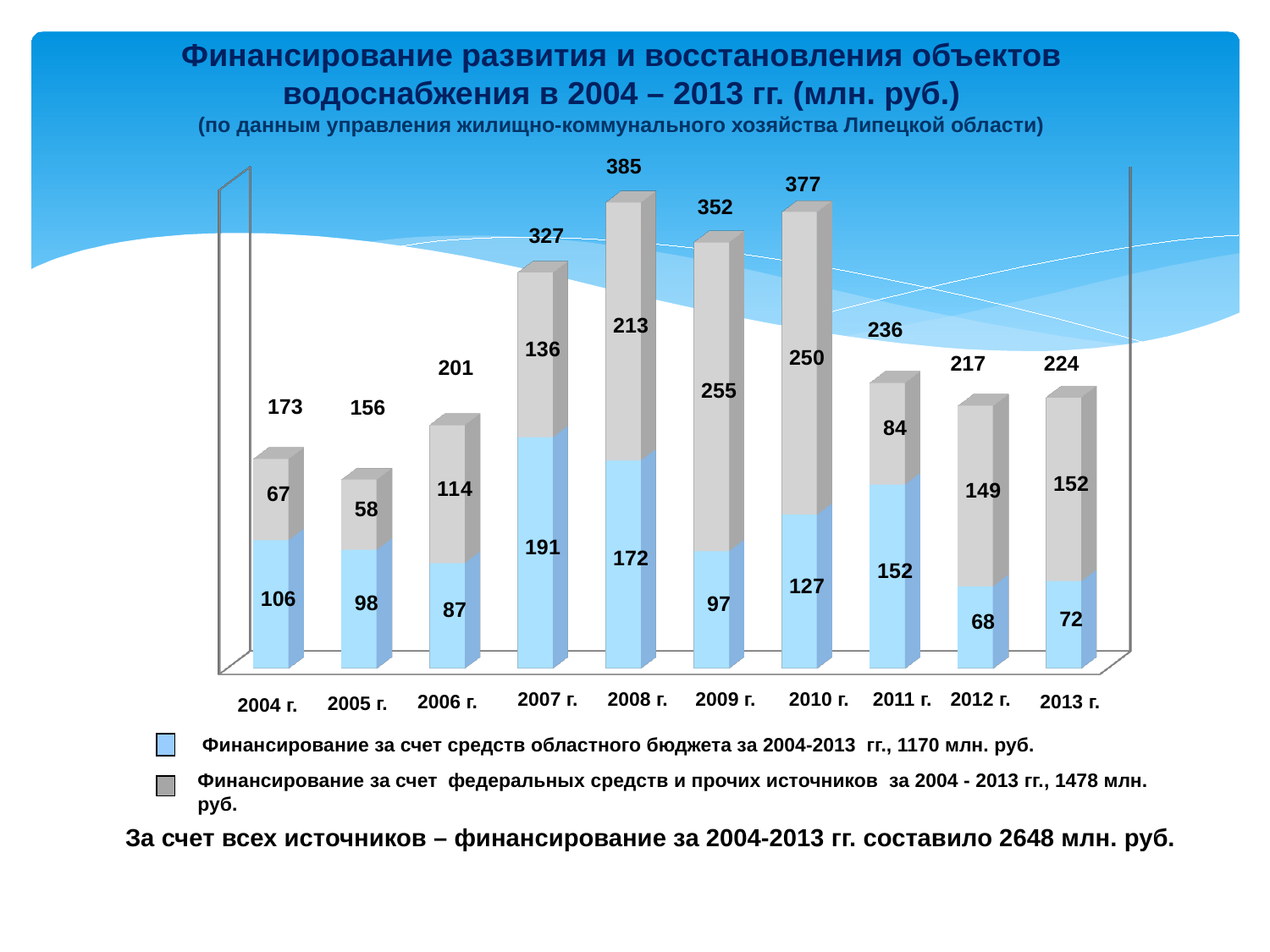

Финансирование развития и восстановления объектов водоснабжения в 2004 – 2013 гг. (млн. руб.)
(по данным управления жилищно-коммунального хозяйства Липецкой области)

385

[unsupported chart]

377
352
327
236
217
224
201
173
156
2012 г.
2011 г.
2010 г.
2009 г.
2008 г.
2007 г.
2013 г.
2006 г.
2005 г.
2004 г.
Финансирование за счет средств областного бюджета за 2004-2013  гг., 1170 млн. руб.

Финансирование за счет  федеральных средств и прочих источников  за 2004 - 2013 гг., 1478 млн. руб.

За счет всех источников – финансирование за 2004-2013 гг. составило 2648 млн. руб.